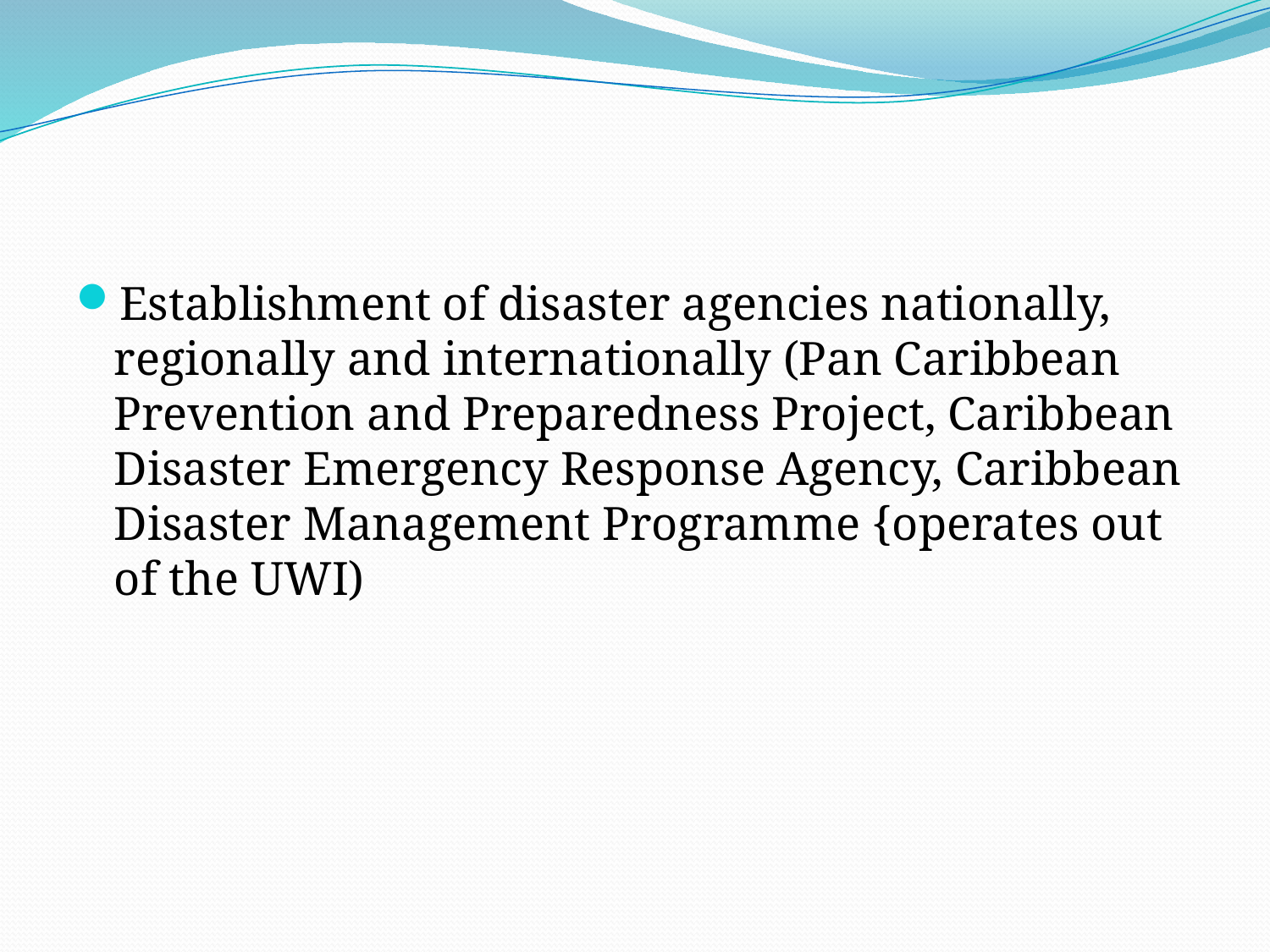

#
Establishment of disaster agencies nationally, regionally and internationally (Pan Caribbean Prevention and Preparedness Project, Caribbean Disaster Emergency Response Agency, Caribbean Disaster Management Programme {operates out of the UWI)